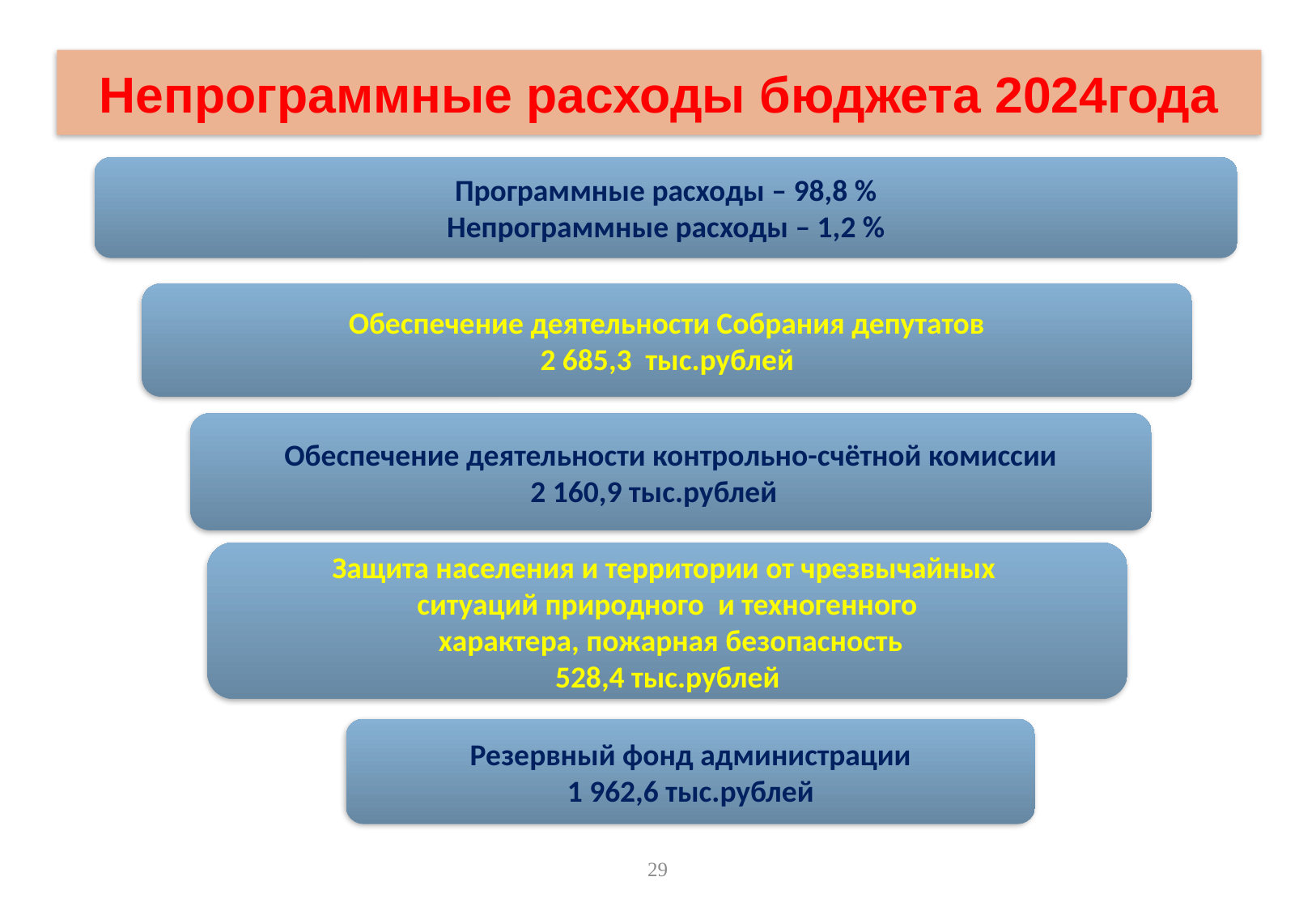

Непрограммные расходы бюджета 2024года

Программные расходы – 98,8 %
Непрограммные расходы – 1,2 %

Обеспечение деятельности Собрания депутатов
2 685,3  тыс.рублей

Обеспечение деятельности контрольно-счётной комиссии
                                              2 160,9 тыс.рублей
Защита населения и территории от чрезвычайных
ситуаций природного  и техногенного
 характера, пожарная безопасность
528,4 тыс.рублей
Резервный фонд администрации
1 962,6 тыс.рублей

29